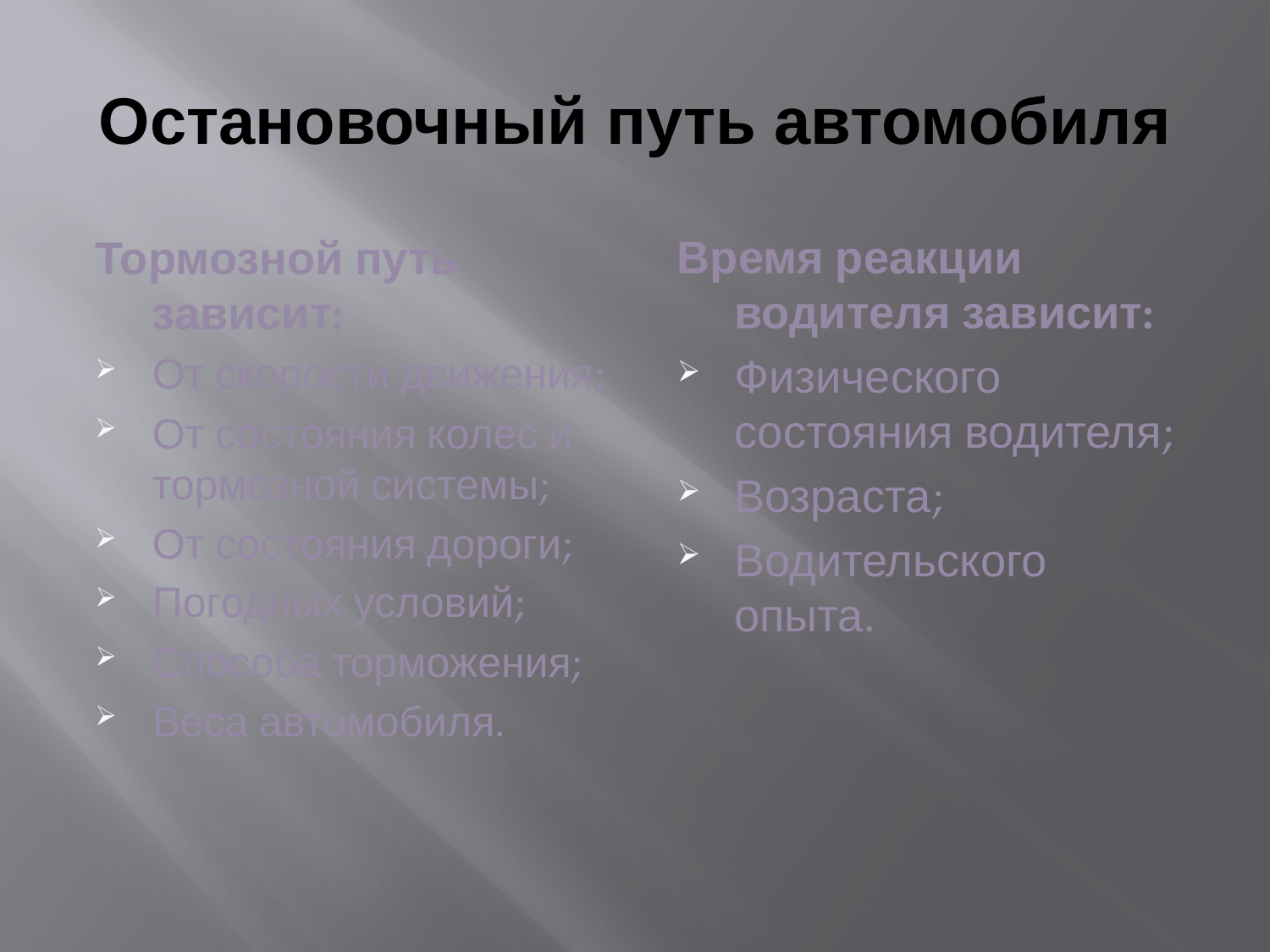

# Остановочный путь автомобиля
Тормозной путь зависит:
От скорости движения;
От состояния колес и тормозной системы;
От состояния дороги;
Погодных условий;
Способа торможения;
Веса автомобиля.
Время реакции водителя зависит:
Физического состояния водителя;
Возраста;
Водительского опыта.